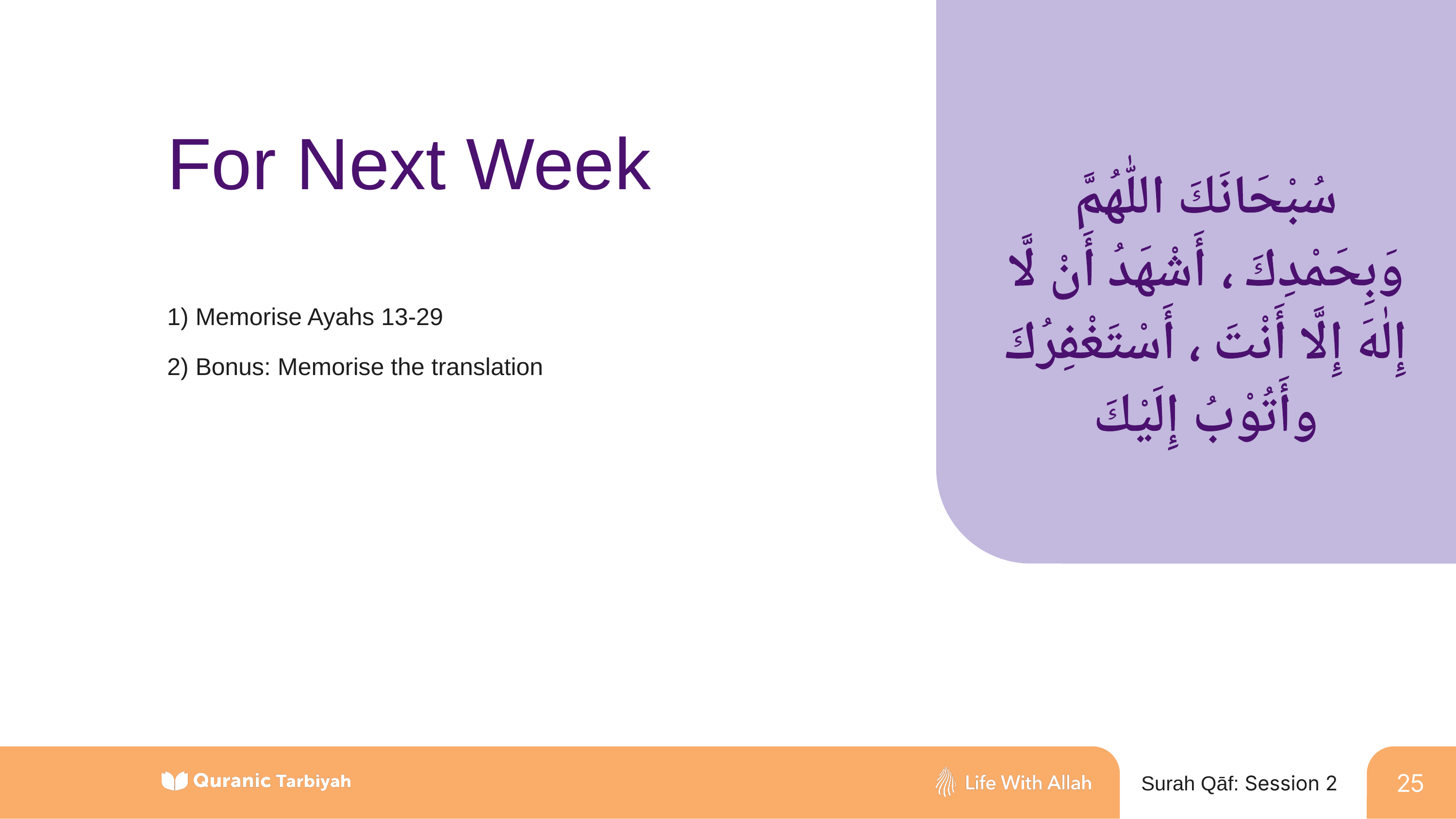

For Next Week

1) Memorise Ayahs 13-29
2) Bonus: Memorise the translation